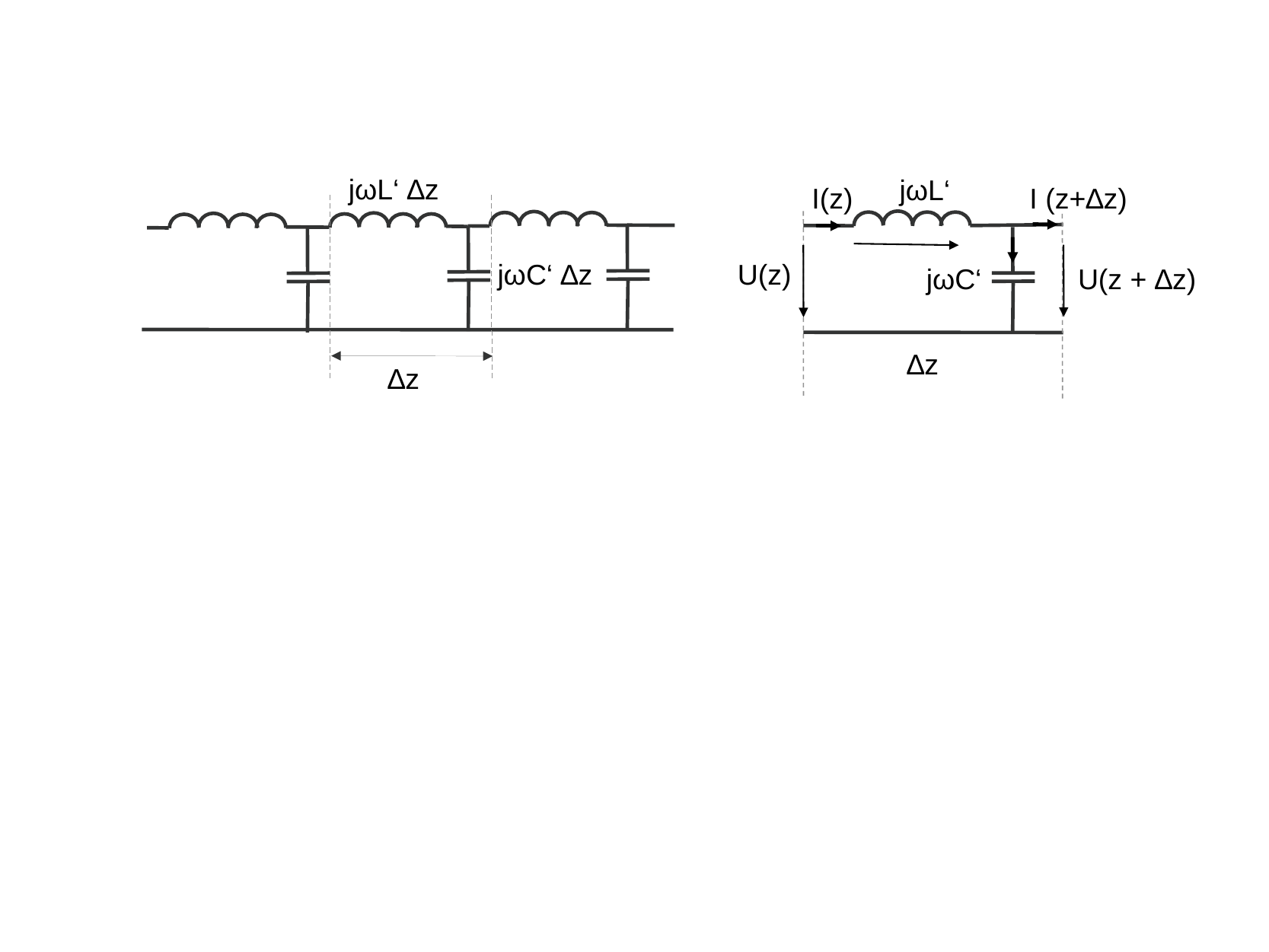

jωL‘ ∆z
jωL‘
I(z)
I (z+∆z)

U(z)
U(z + ∆z)
jωC‘

∆z

jωC‘ ∆z
∆z